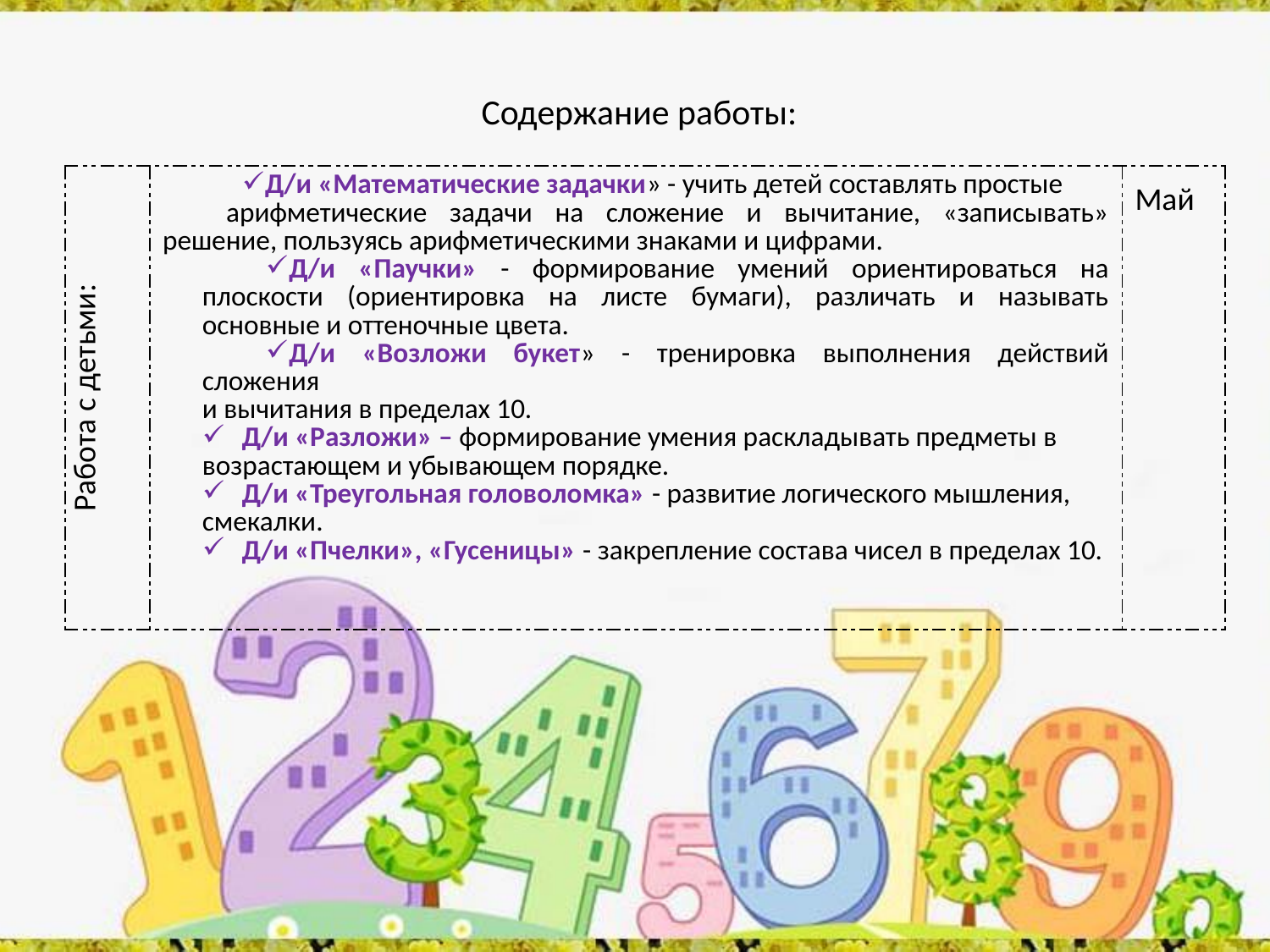

# Содержание работы:
| Работа с детьми: | Д/и «Математические задачки» - учить детей составлять простые арифметические задачи на сложение и вычитание, «записывать» решение, пользуясь арифметическими знаками и цифрами. Д/и «Паучки» - формирование умений ориентироваться на плоскости (ориентировка на листе бумаги), различать и называть основные и оттеночные цвета. Д/и «Возложи букет» - тренировка выполнения действий сложения и вычитания в пределах 10. Д/и «Разложи» – формирование умения раскладывать предметы в возрастающем и убывающем порядке. Д/и «Треугольная головоломка» - развитие логического мышления, смекалки. Д/и «Пчелки», «Гусеницы» - закрепление состава чисел в пределах 10. | Май |
| --- | --- | --- |